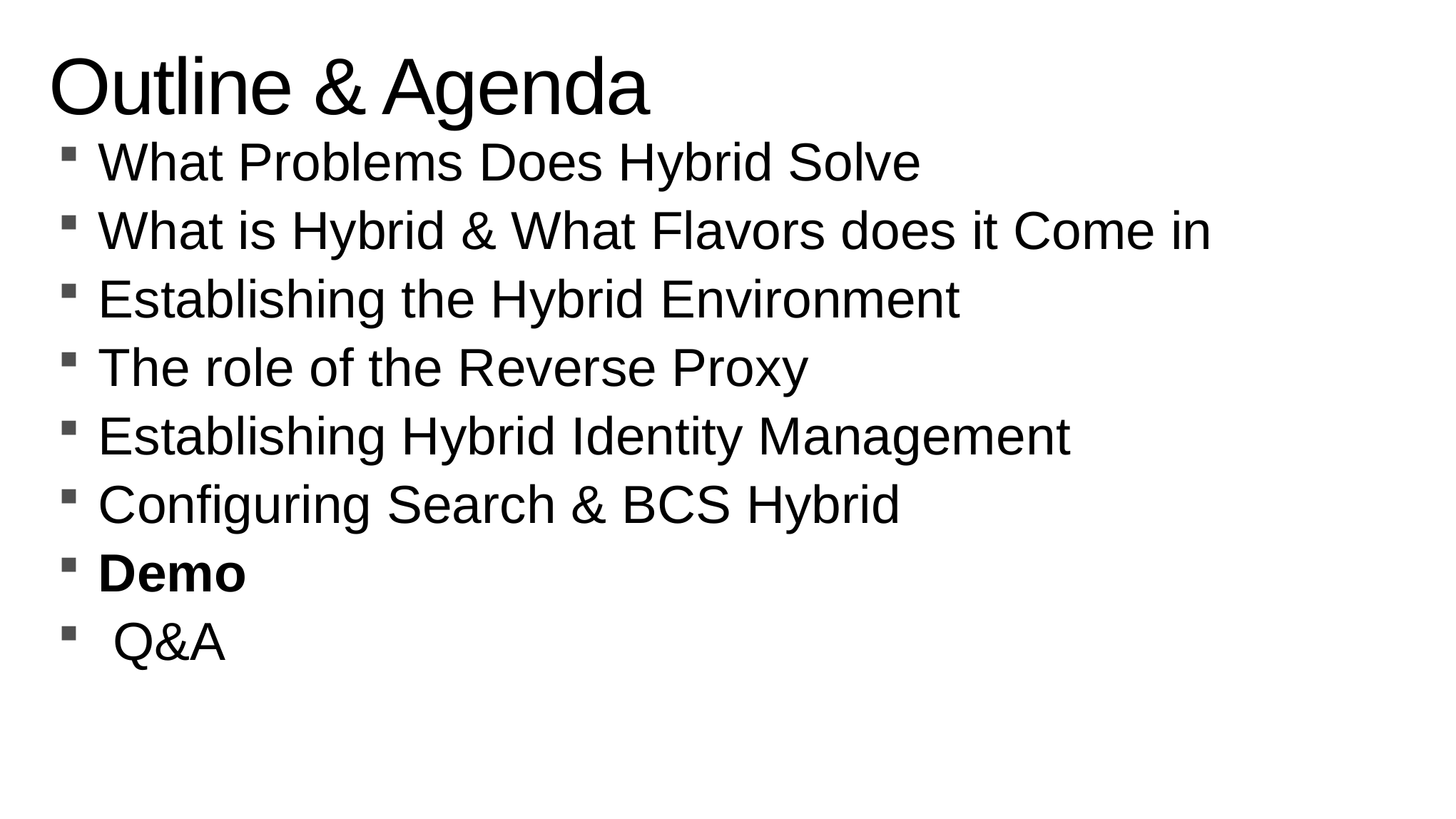

# Outline & Agenda
What Problems Does Hybrid Solve
What is Hybrid & What Flavors does it Come in
Establishing the Hybrid Environment
The role of the Reverse Proxy
Establishing Hybrid Identity Management
Configuring Search & BCS Hybrid
Demo
 Q&A